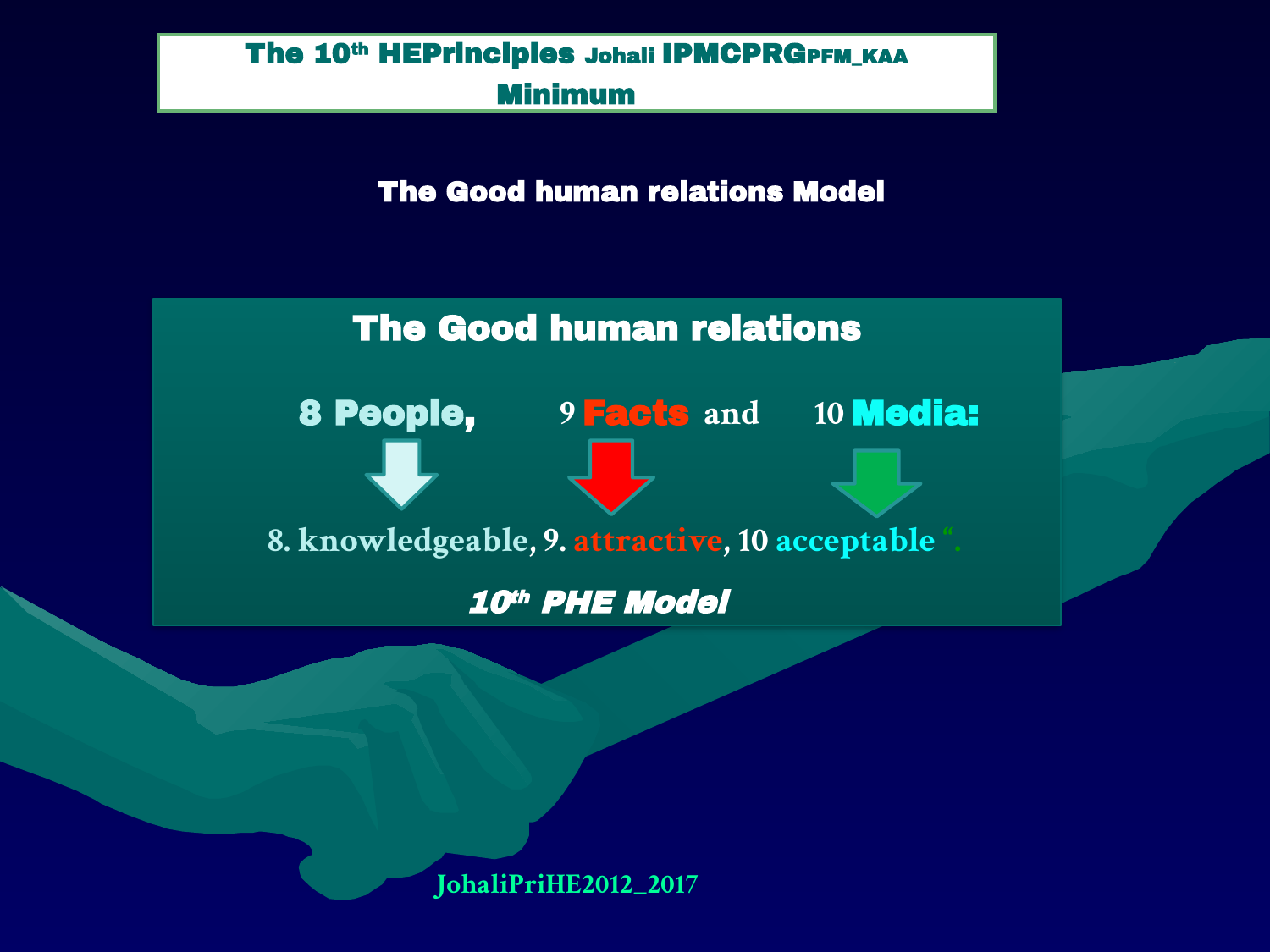

# The 10th HEPrinciples Johali IPMCPRGPFM_KAA Minimum
The Good human relations Model
The Good human relations

	8 People, 	 9 Facts  and 	 10 Media:

  8. knowledgeable, 9. attractive, 10 acceptable “.

10th PHE Model

JohaliPriHE2012_2017